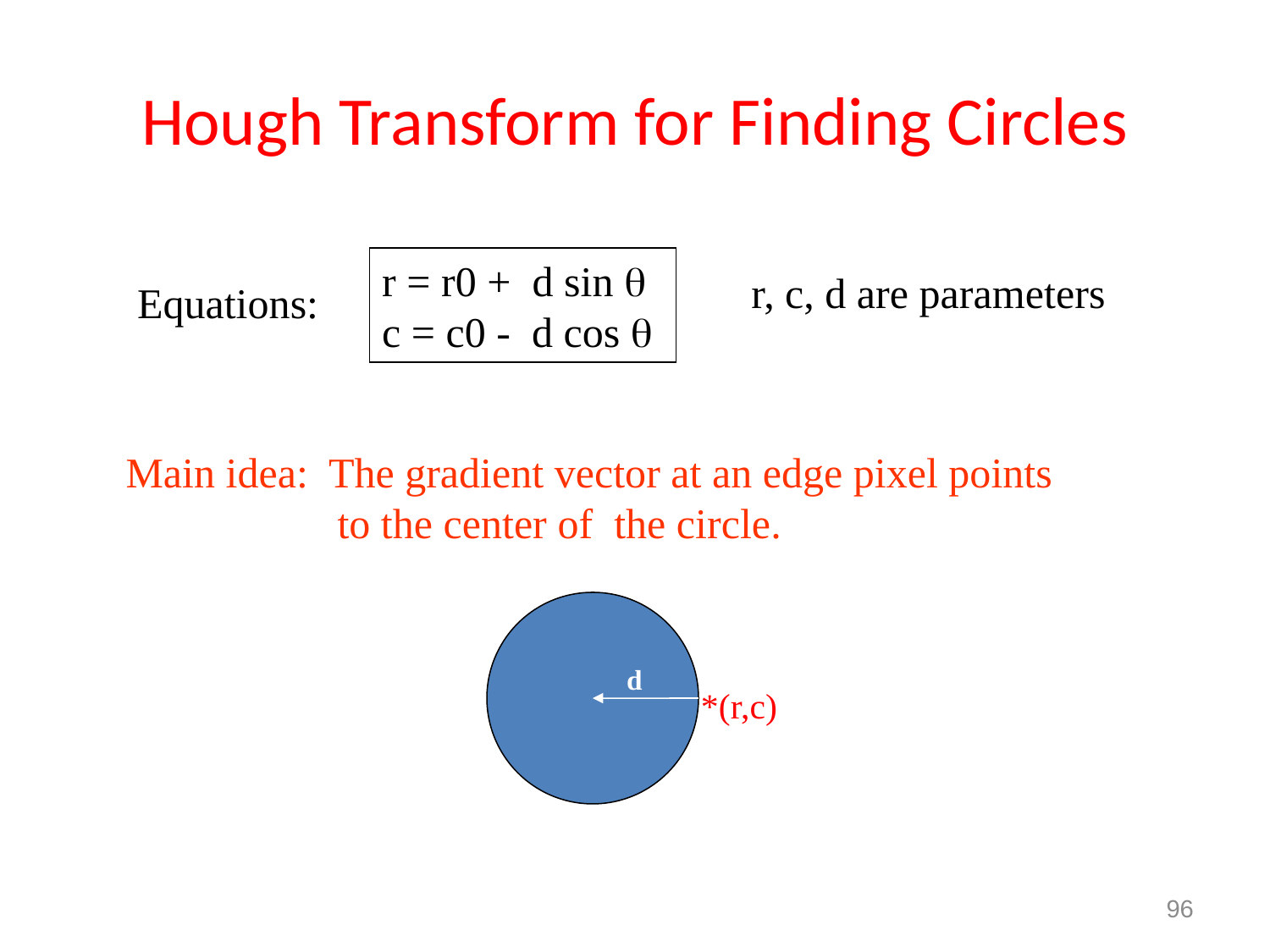

# Hough Transform for Finding Circles
r = r0 +  d sin θ
c = c0 -  d cos θ
r, c, d are parameters
Equations:
Main idea:  The gradient vector at an edge pixel points
                    to the center of  the circle.

d
*(r,c)

96